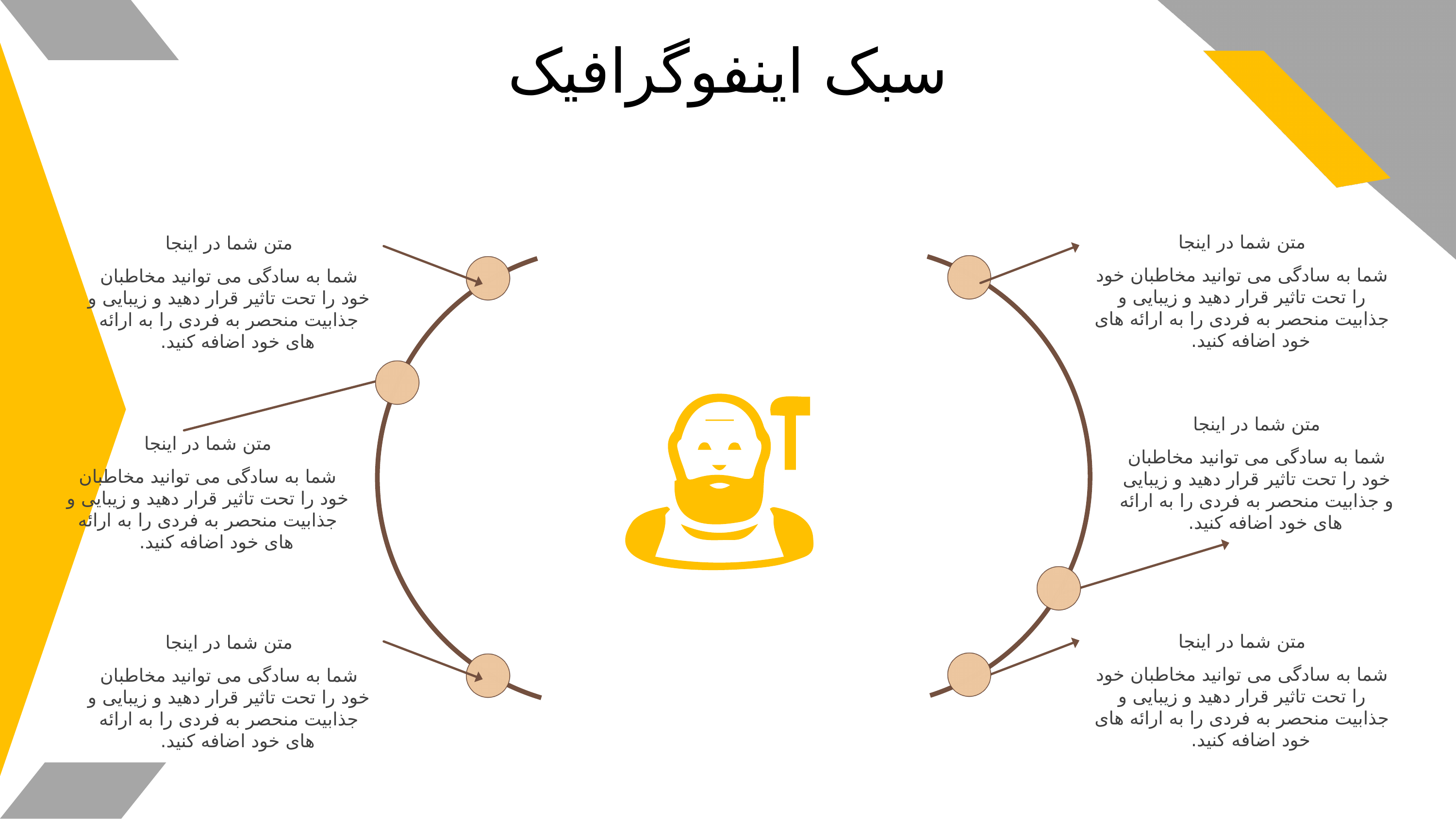

سبک اینفوگرافیک

متن شما در اینجا
متن شما در اینجا

شما به سادگی می توانید مخاطبان خود را تحت تاثیر قرار دهید و زیبایی و جذابیت منحصر به فردی را به ارائه های خود اضافه کنید.

شما به سادگی می توانید مخاطبان خود را تحت تاثیر قرار دهید و زیبایی و جذابیت منحصر به فردی را به ارائه های خود اضافه کنید.

متن شما در اینجا

متن شما در اینجا

شما به سادگی می توانید مخاطبان خود را تحت تاثیر قرار دهید و زیبایی و جذابیت منحصر به فردی را به ارائه های خود اضافه کنید.
شما به سادگی می توانید مخاطبان خود را تحت تاثیر قرار دهید و زیبایی و جذابیت منحصر به فردی را به ارائه های خود اضافه کنید.

متن شما در اینجا
متن شما در اینجا

شما به سادگی می توانید مخاطبان خود را تحت تاثیر قرار دهید و زیبایی و جذابیت منحصر به فردی را به ارائه های خود اضافه کنید.
شما به سادگی می توانید مخاطبان خود را تحت تاثیر قرار دهید و زیبایی و جذابیت منحصر به فردی را به ارائه های خود اضافه کنید.